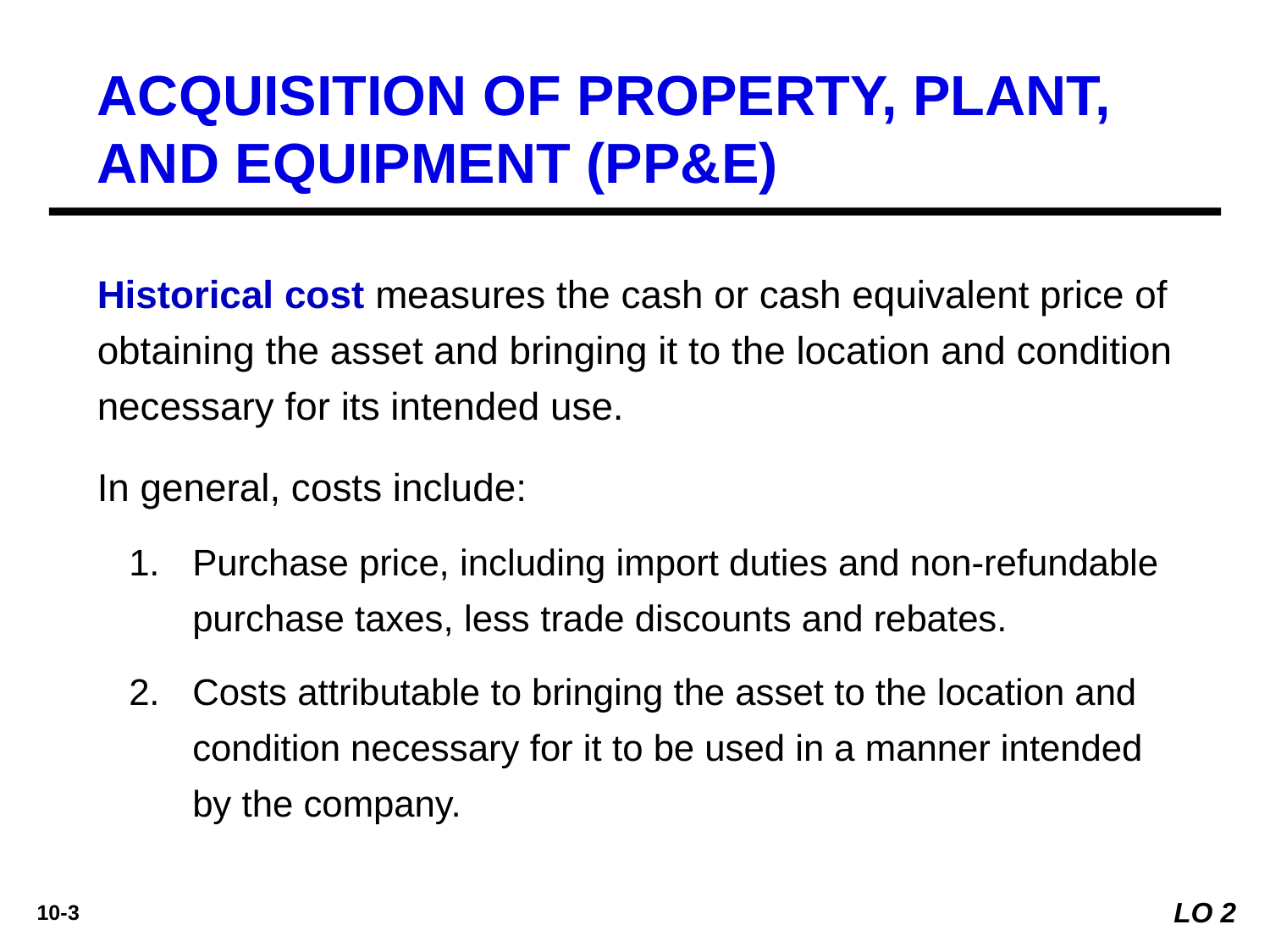

ACQUISITION OF PROPERTY, PLANT, AND EQUIPMENT (PP&E)

Historical cost measures the cash or cash equivalent price of obtaining the asset and bringing it to the location and condition necessary for its intended use.
In general, costs include:
Purchase price, including import duties and non-refundable purchase taxes, less trade discounts and rebates.
Costs attributable to bringing the asset to the location and condition necessary for it to be used in a manner intended by the company.
LO 2